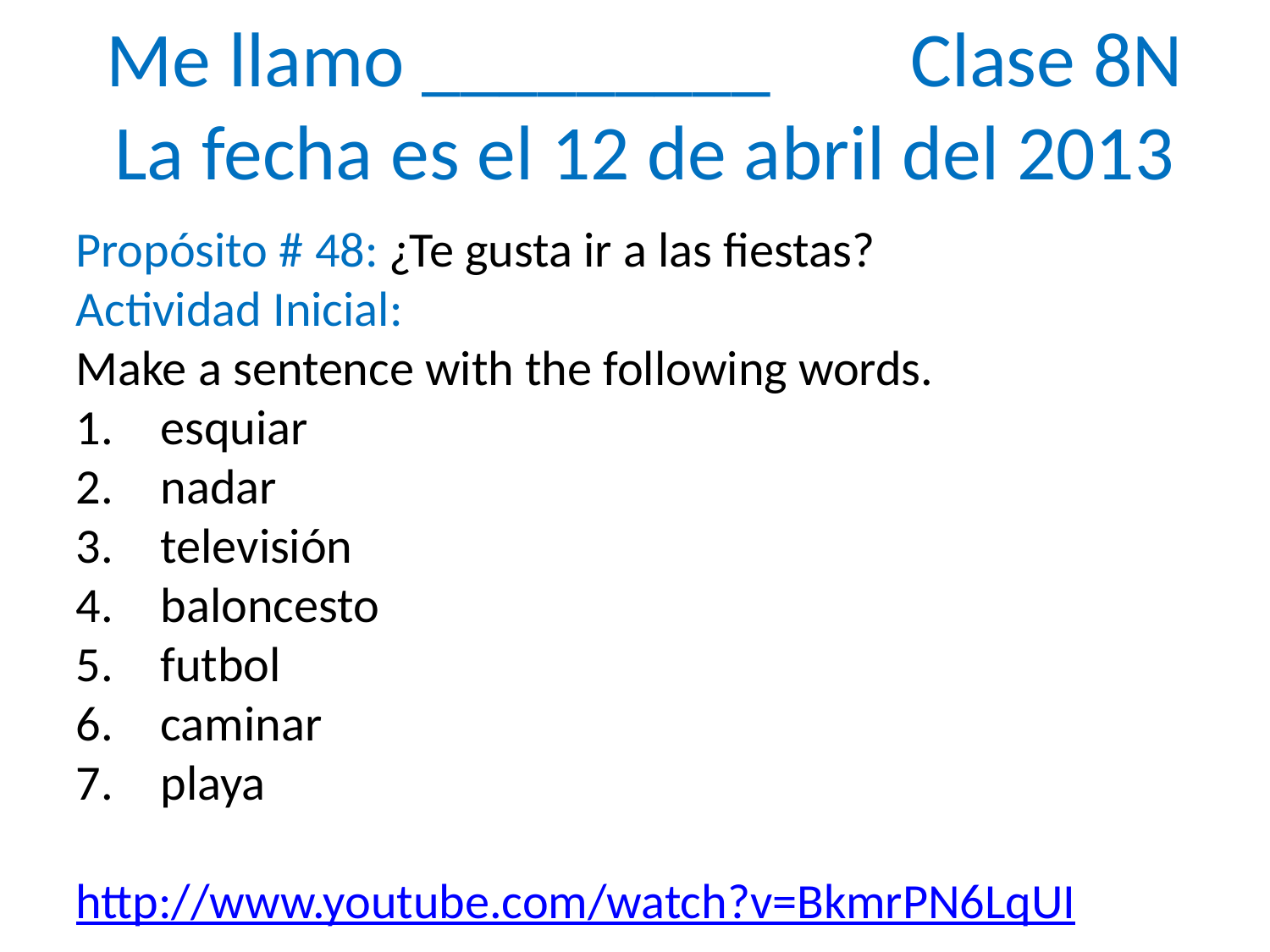

# Me llamo _________        Clase 8N La fecha es el 12 de abril del 2013
Propósito # 48: ¿Te gusta ir a las fiestas?
Actividad Inicial:
Make a sentence with the following words.
esquiar
nadar
televisión
baloncesto
futbol
caminar
playa

http://www.youtube.com/watch?v=BkmrPN6LqUI